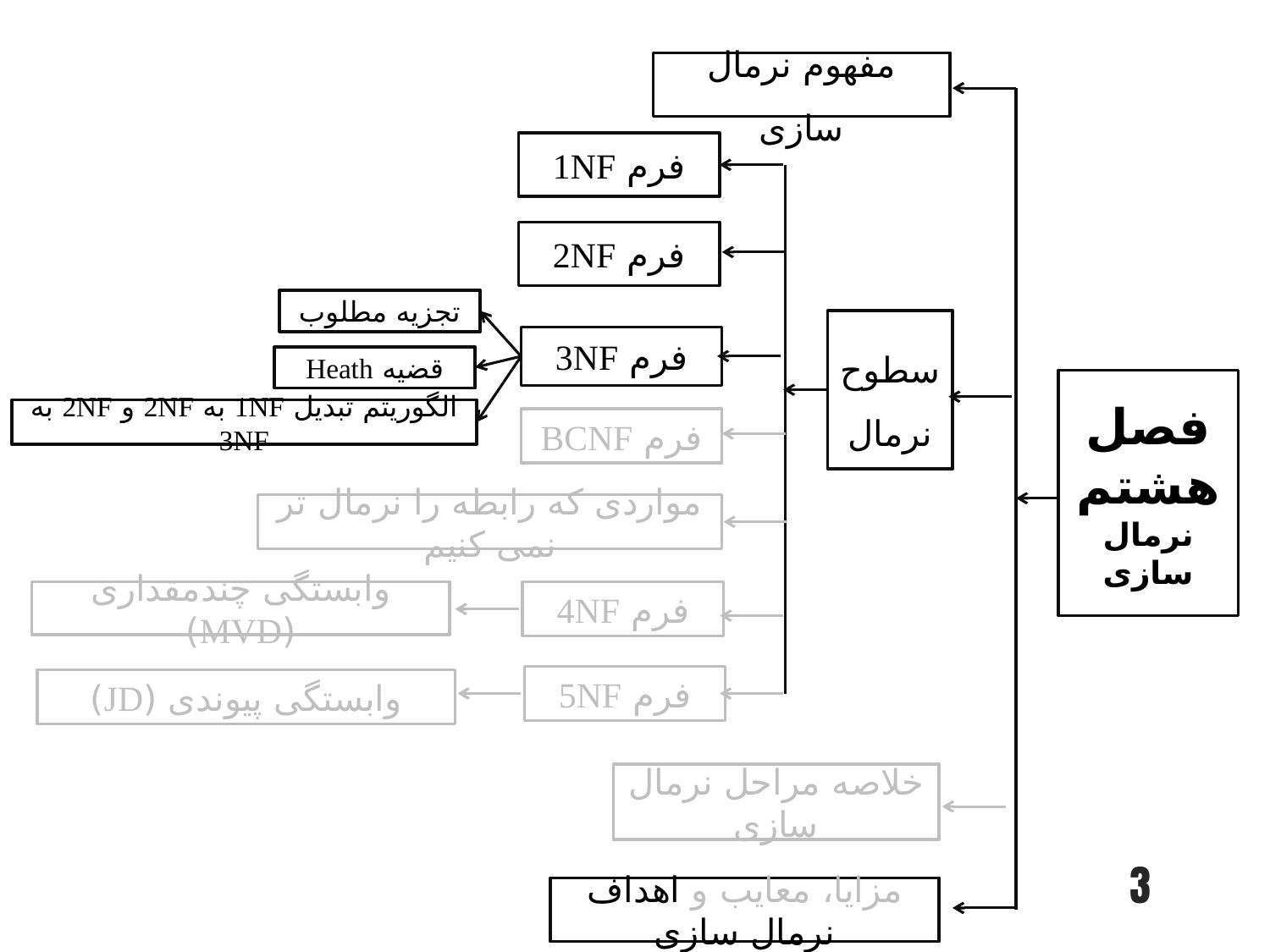

مفهوم نرمال سازی
فرم 1NF
فرم 2NF
تجزیه مطلوب
سطوح نرمال
فرم 3NF
قضیه Heath
فصل هشتم
نرمال سازی
الگوریتم تبدیل 1NF به 2NF و 2NF به 3NF
فرم BCNF
مواردی که رابطه را نرمال تر نمی کنیم
وابستگی چندمقداری (MVD)
فرم 4NF
فرم 5NF
وابستگی پیوندی (JD)
خلاصه مراحل نرمال سازی
3
مزایا، معایب و اهداف نرمال سازی